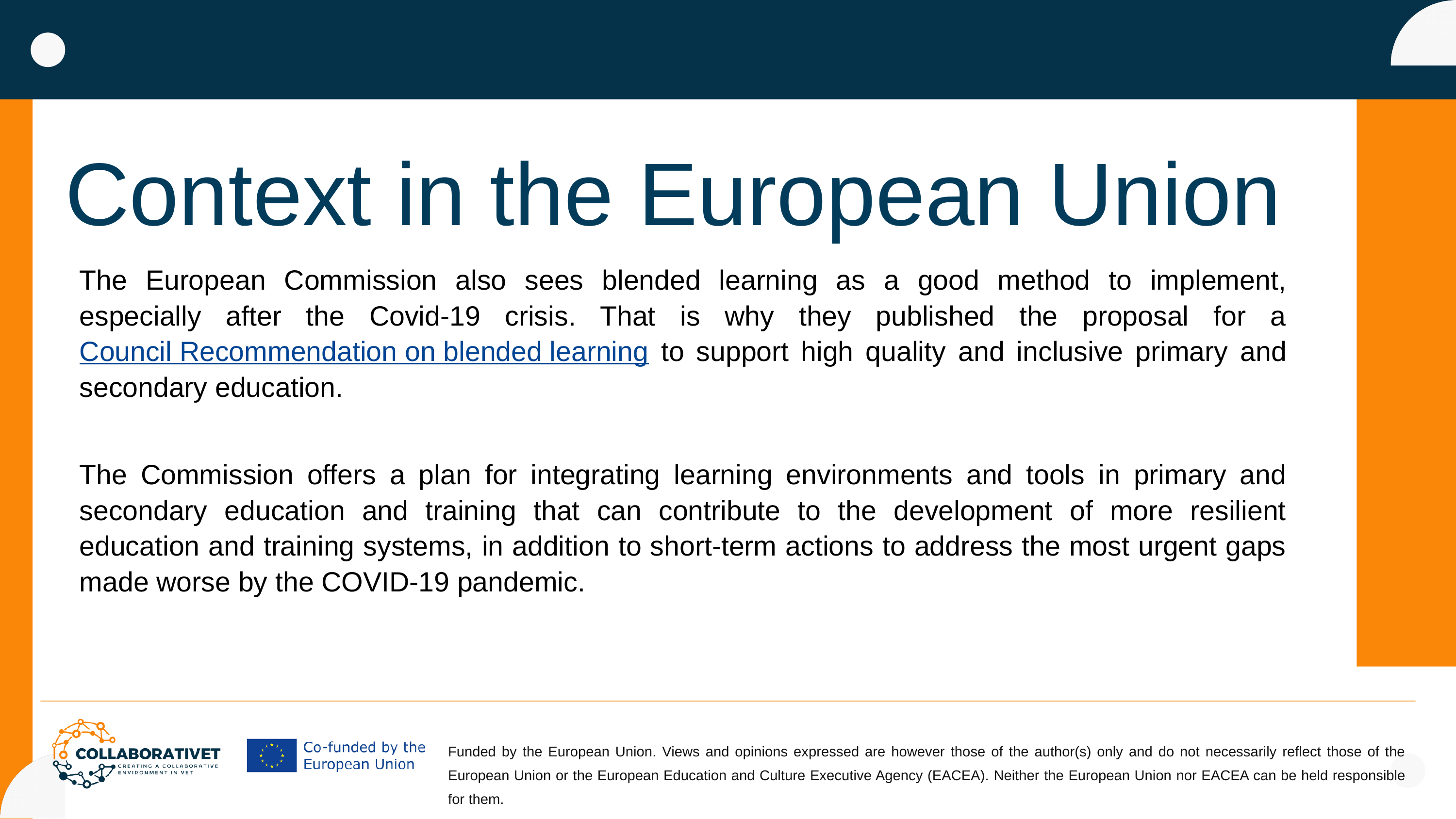

Context in the European Union
The European Commission also sees blended learning as a good method to implement, especially after the Covid-19 crisis. That is why they published the proposal for a Council Recommendation on blended learning to support high quality and inclusive primary and secondary education.

The Commission offers a plan for integrating learning environments and tools in primary and secondary education and training that can contribute to the development of more resilient education and training systems, in addition to short-term actions to address the most urgent gaps made worse by the COVID-19 pandemic.

Funded by the European Union. Views and opinions expressed are however those of the author(s) only and do not necessarily reflect those of the European Union or the European Education and Culture Executive Agency (EACEA). Neither the European Union nor EACEA can be held responsible for them.